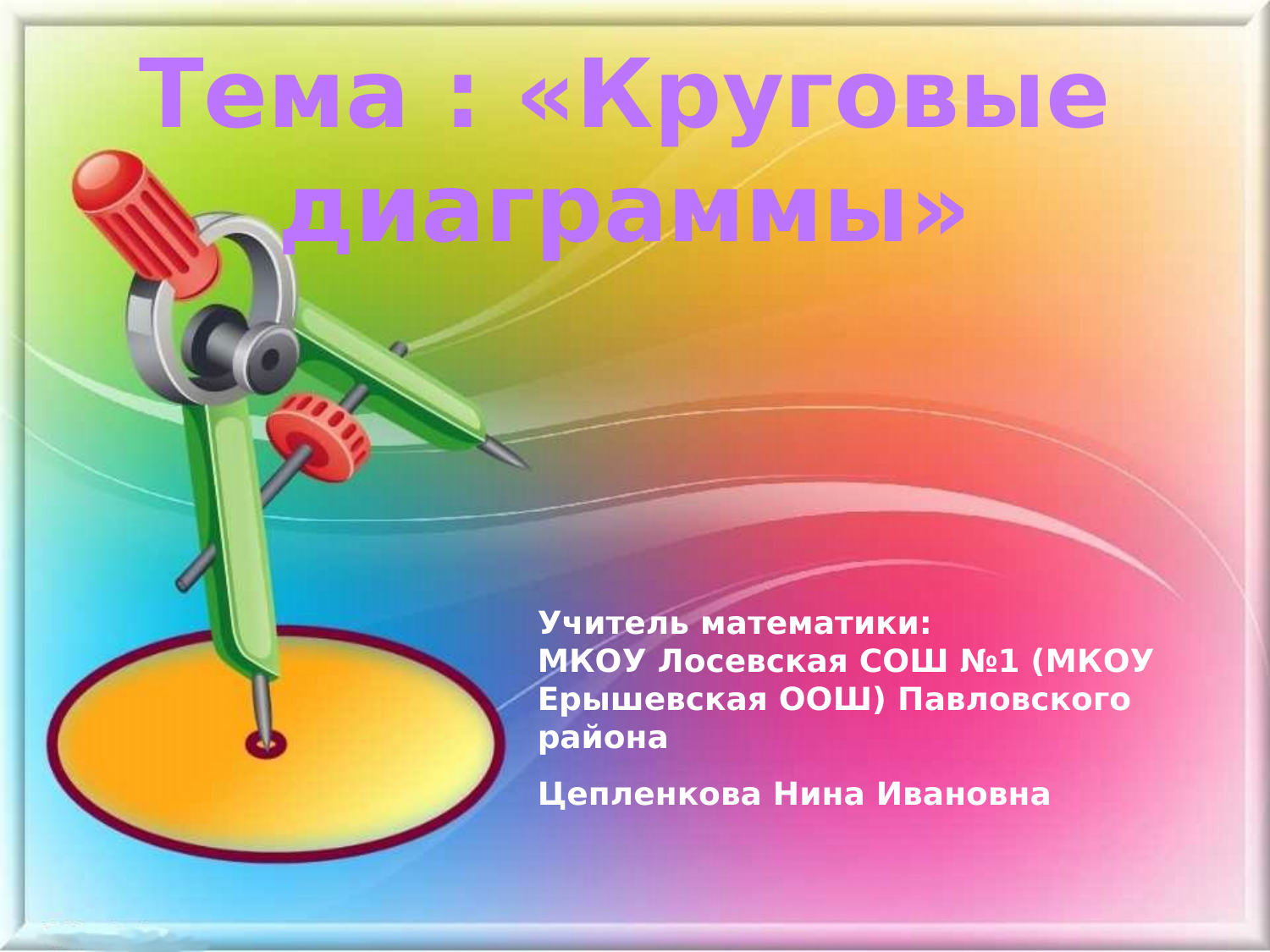

Тема : «Круговые диаграммы»
Учитель математики:
МКОУ Лосевская СОШ №1 (МКОУ Ерышевская ООШ) Павловского района
Цепленкова Нина Ивановна